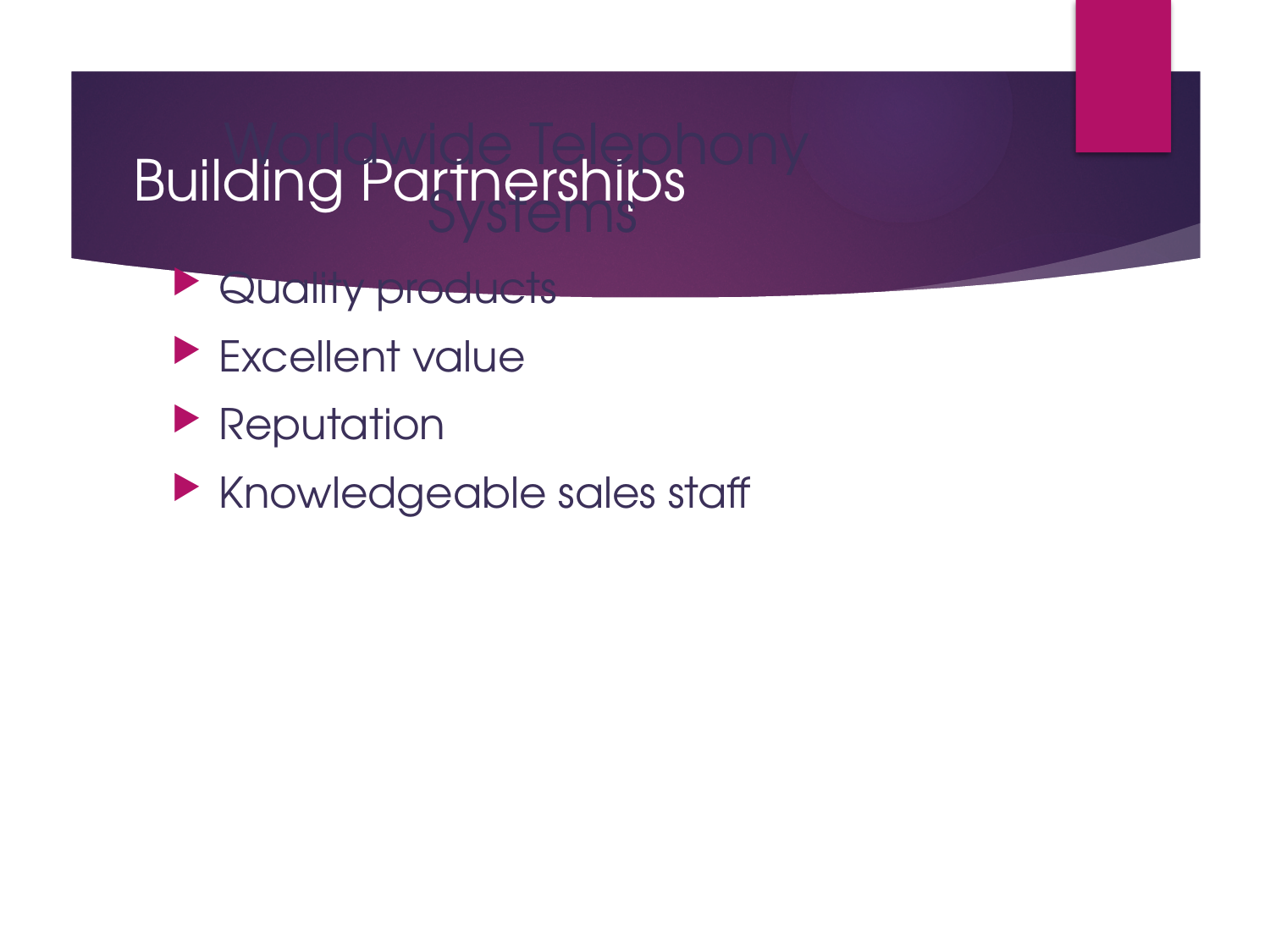

Worldwide Telephony Systems
Quality products
Excellent value
Reputation
Knowledgeable sales staff
# Building Partnerships